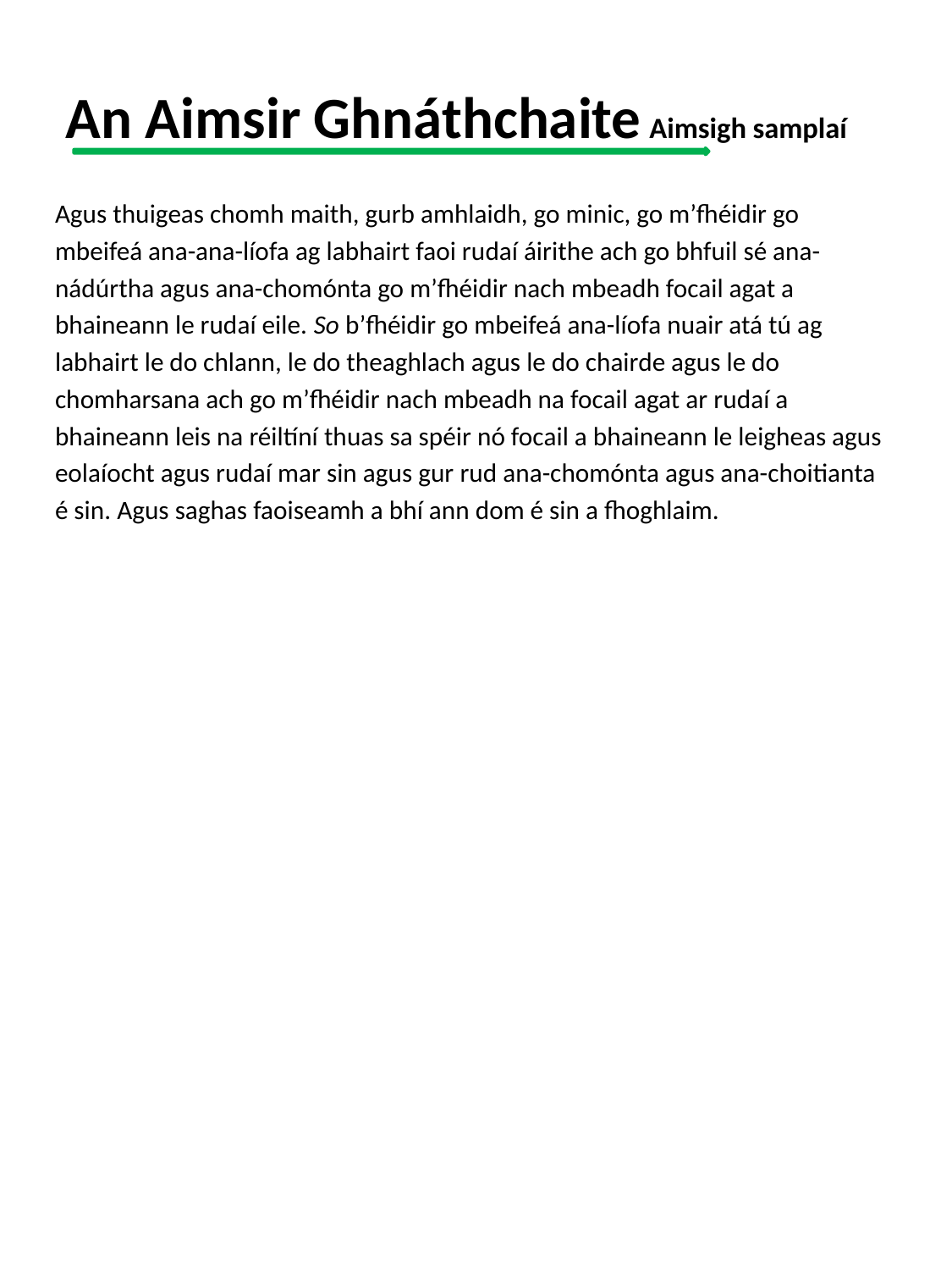

# An Aimsir Ghnáthchaite	Aimsigh samplaí

Agus thuigeas chomh maith, gurb amhlaidh, go minic, go m’fhéidir go
mbeifeá ana-ana-líofa ag labhairt faoi rudaí áirithe ach go bhfuil sé ana-
nádúrtha agus ana-chomónta go m’fhéidir nach mbeadh focail agat a
bhaineann le rudaí eile. So b’fhéidir go mbeifeá ana-líofa nuair atá tú ag
labhairt le do chlann, le do theaghlach agus le do chairde agus le do
chomharsana ach go m’fhéidir nach mbeadh na focail agat ar rudaí a
bhaineann leis na réiltíní thuas sa spéir nó focail a bhaineann le leigheas agus
eolaíocht agus rudaí mar sin agus gur rud ana-chomónta agus ana-choitianta
é sin. Agus saghas faoiseamh a bhí ann dom é sin a fhoghlaim.